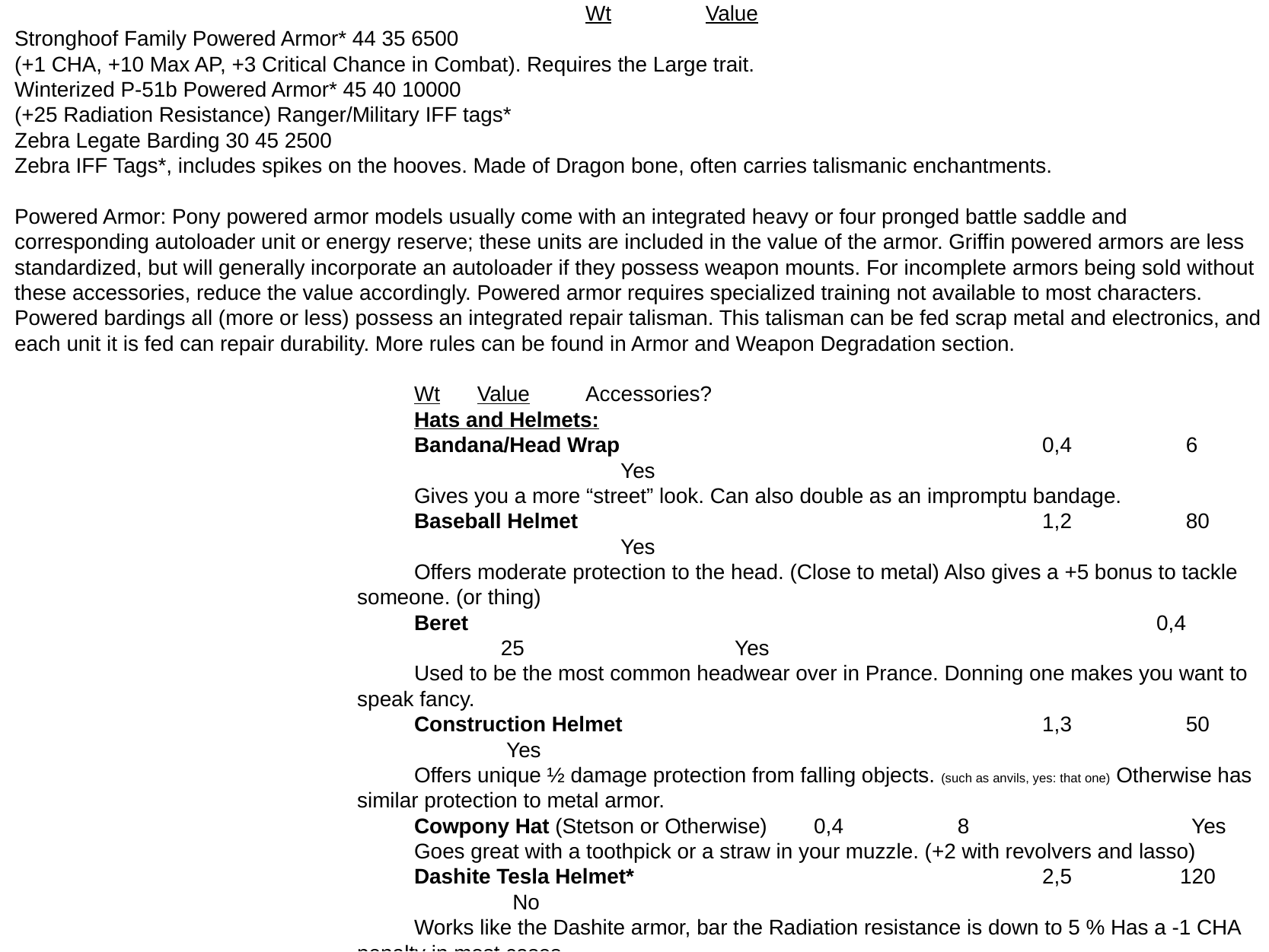

Wt  	 Value
Stronghoof Family Powered Armor* 44 35 6500
(+1 CHA, +10 Max AP, +3 Critical Chance in Combat). Requires the Large trait.
Winterized P-51b Powered Armor* 45 40 10000
(+25 Radiation Resistance) Ranger/Military IFF tags*
Zebra Legate Barding 30 45 2500
Zebra IFF Tags*, includes spikes on the hooves. Made of Dragon bone, often carries talismanic enchantments.

Powered Armor: Pony powered armor models usually come with an integrated heavy or four pronged battle saddle and corresponding autoloader unit or energy reserve; these units are included in the value of the armor. Griffin powered armors are less standardized, but will generally incorporate an autoloader if they possess weapon mounts. For incomplete armors being sold without these accessories, reduce the value accordingly. Powered armor requires specialized training not available to most characters. Powered bardings all (more or less) possess an integrated repair talisman. This talisman can be fed scrap metal and electronics, and each unit it is fed can repair durability. More rules can be found in Armor and Weapon Degradation section.

Wt  	 Value	Accessories?
Hats and Helmets:
Bandana/Head Wrap 				0,4	     6 		      Yes
Gives you a more “street” look. Can also double as an impromptu bandage.
Baseball Helmet					1,2	     80		      Yes
Offers moderate protection to the head. (Close to metal) Also gives a +5 bonus to tackle someone. (or thing)
Beret							0,4	     25		      Yes
Used to be the most common headwear over in Prance. Donning one makes you want to speak fancy.
Construction Helmet				1,3	     50 	      Yes
Offers unique ½ damage protection from falling objects. (such as anvils, yes: that one) Otherwise has similar protection to metal armor.
Cowpony Hat (Stetson or Otherwise) 	0,4	     8		      Yes
Goes great with a toothpick or a straw in your muzzle. (+2 with revolvers and lasso)
Dashite Tesla Helmet* 				2,5	    120	       No
Works like the Dashite armor, bar the Radiation resistance is down to 5 % Has a -1 CHA penalty in most cases.
Enclave Officer's Cap				0,4	     6 		      Yes
You doubt you could fool anypony with this without the rest of the suit... or without wings. (+1 Energy Weapons)
Enclave Powered Helmet (P-51f) 21 	1,7 	  2800 	      No
(Same as Dashite helm, bar corresponding armor)
Enclave Starfire Helmet (P-53a) 		1,9 	  3000 	      No
Dito as above.
Enclave Tesla Helmet (P-52f)		1,8 	  2800 	      No
Dito as above.